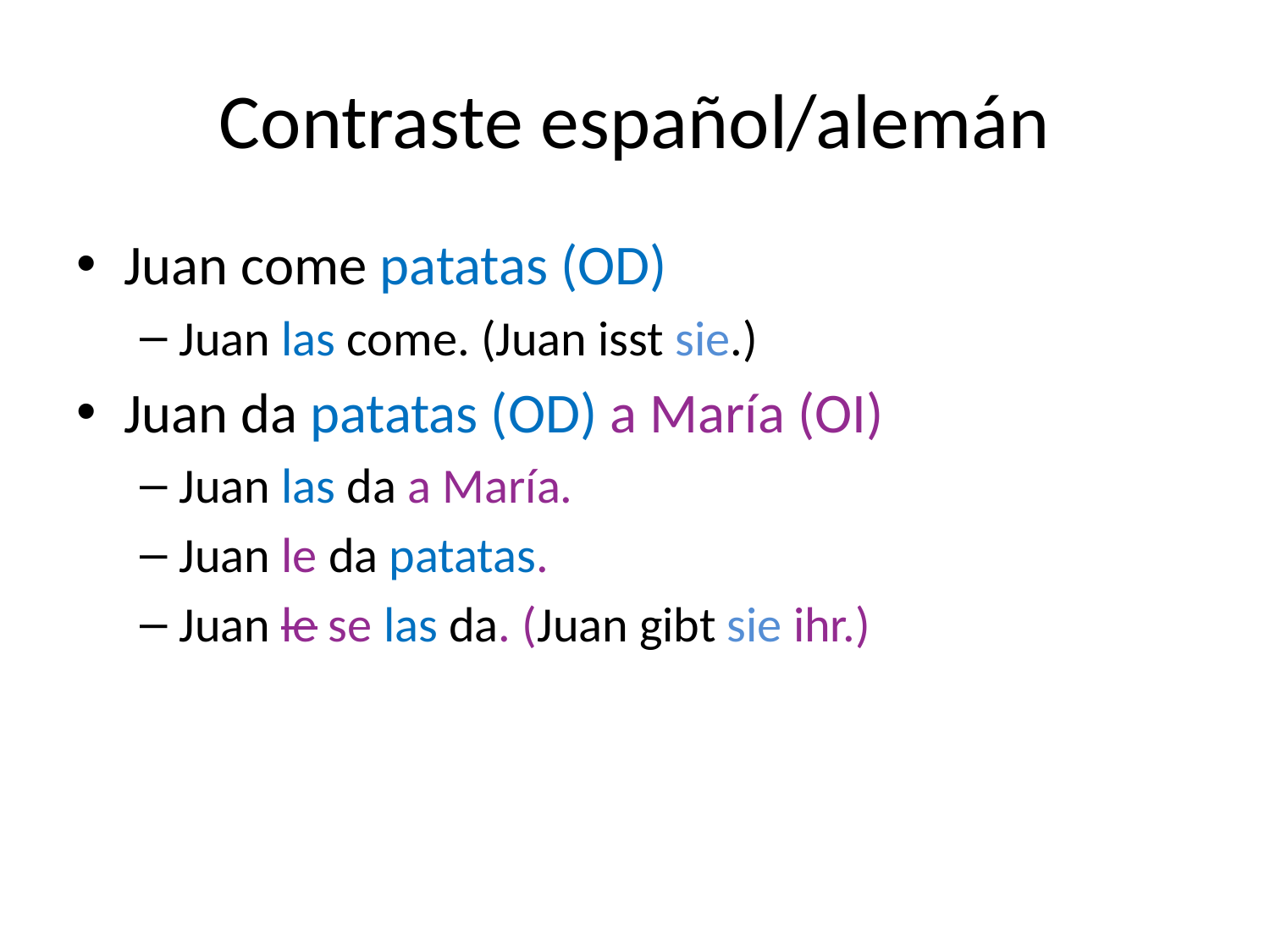

# Contraste español/alemán
Juan come patatas (OD)
Juan las come. (Juan isst sie.)
Juan da patatas (OD) a María (OI)
Juan las da a María.
Juan le da patatas.
Juan le se las da. (Juan gibt sie ihr.)